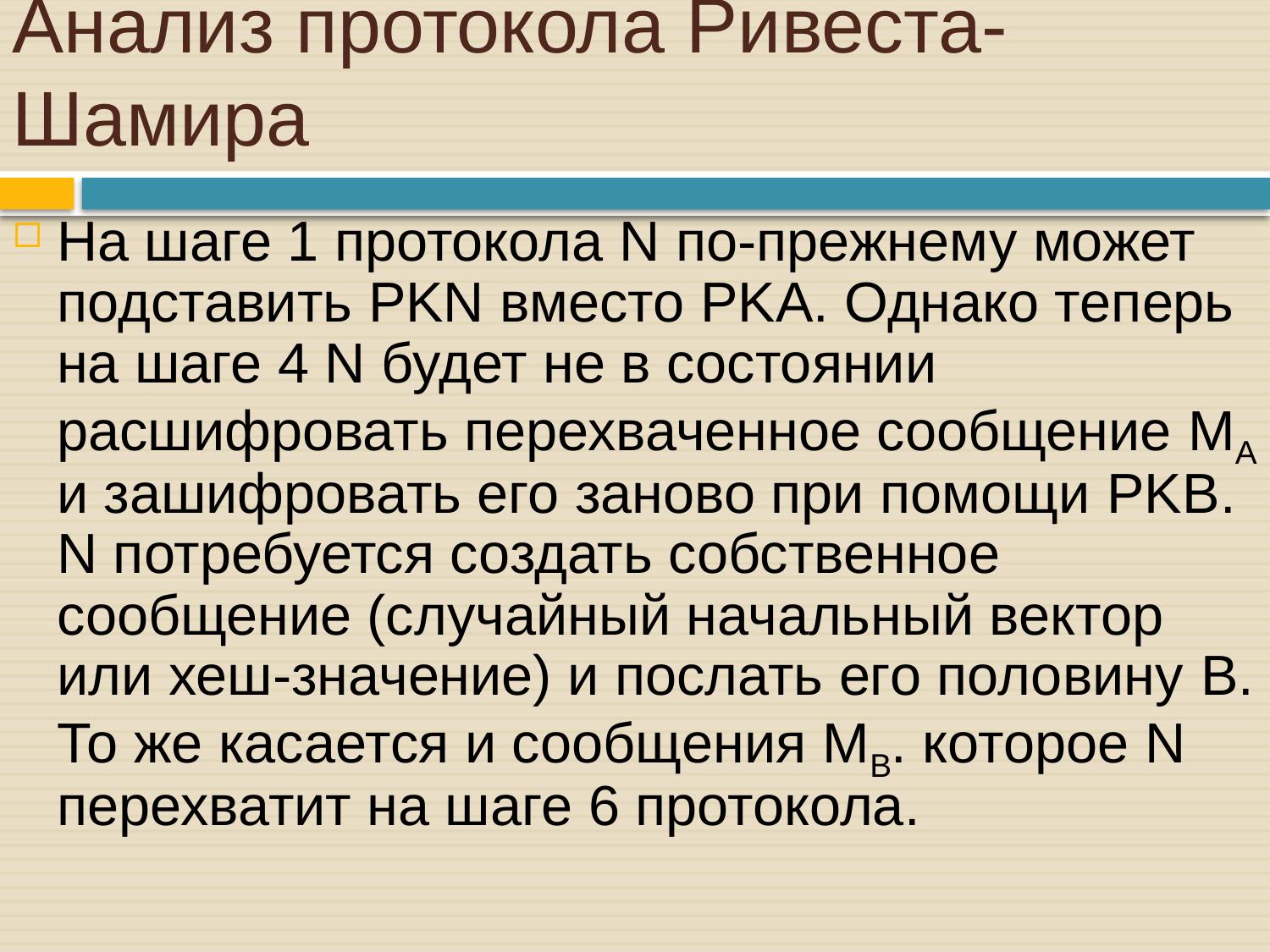

# Анализ протокола Ривеста-Шамира
На шаге 1 протокола N по-прежнему может подставить PKN вместо PKA. Однако теперь на шаге 4 N будет не в состоянии расшифровать перехваченное сообщение MA и зашифровать его заново при помощи PKB. N потребуется создать собственное сообщение (случайный начальный вектор или хеш-значение) и послать его половину B. То же касается и сообщения MB. которое N перехватит на шаге 6 протокола.